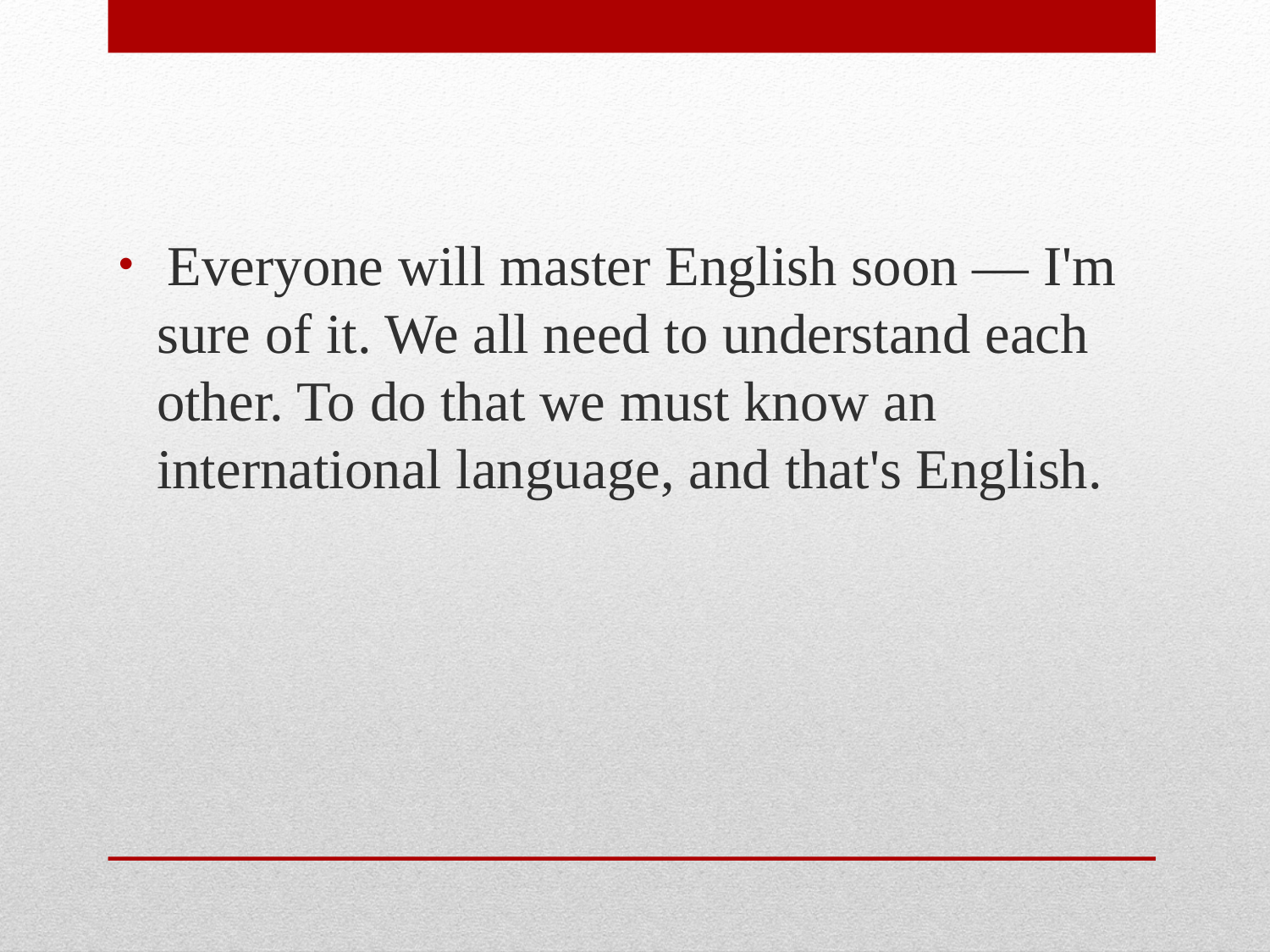

Everyone will master English soon — I'm sure of it. We all need to understand each other. To do that we must know an international language, and that's English.
#